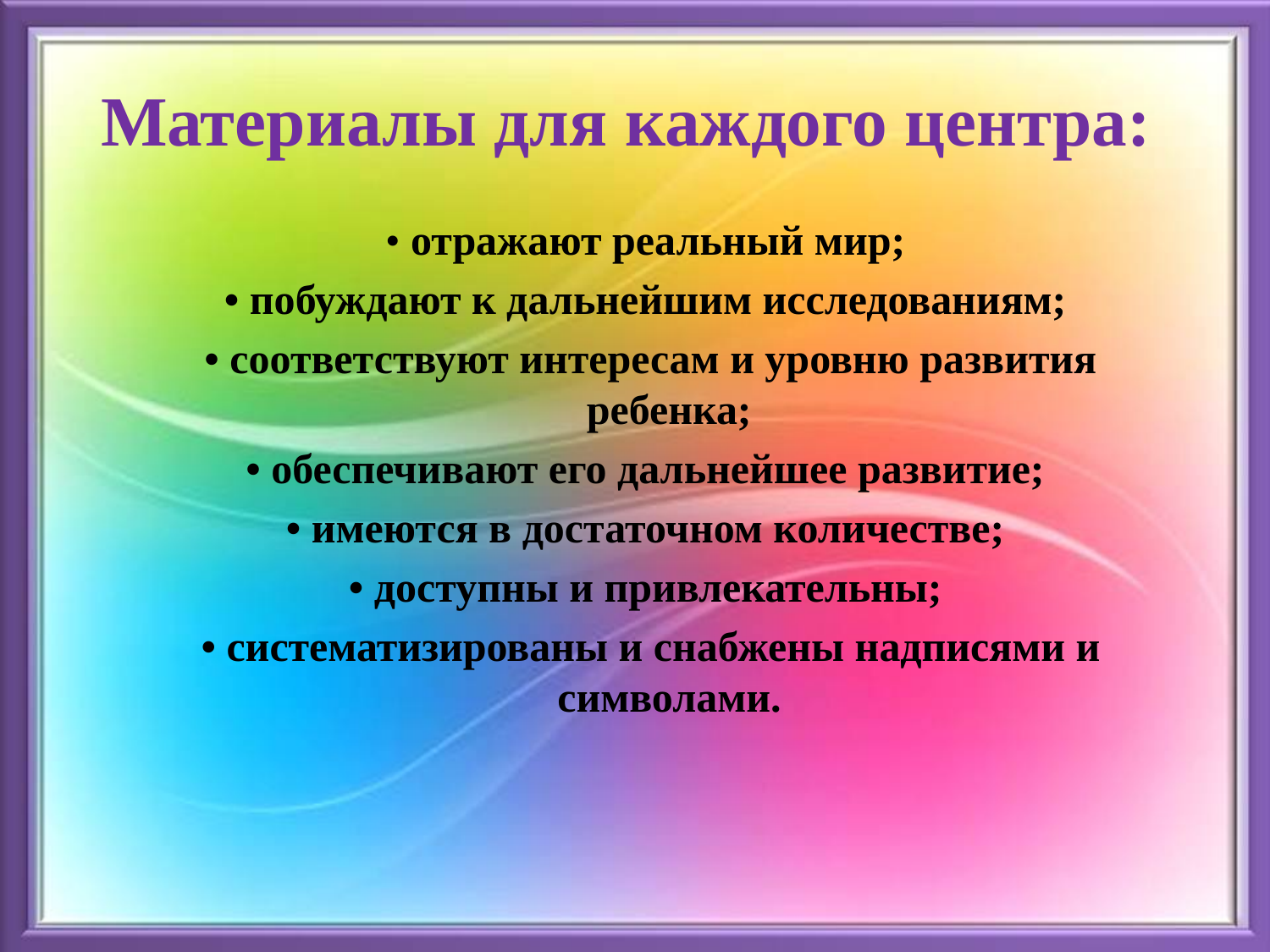

# Материалы для каждого центра:
• отражают реальный мир;
• побуждают к дальнейшим исследованиям;
• соответствуют интересам и уровню развития ребенка;
• обеспечивают его дальнейшее развитие;
• имеются в достаточном количестве;
• доступны и привлекательны;
• систематизированы и снабжены надписями и символами.